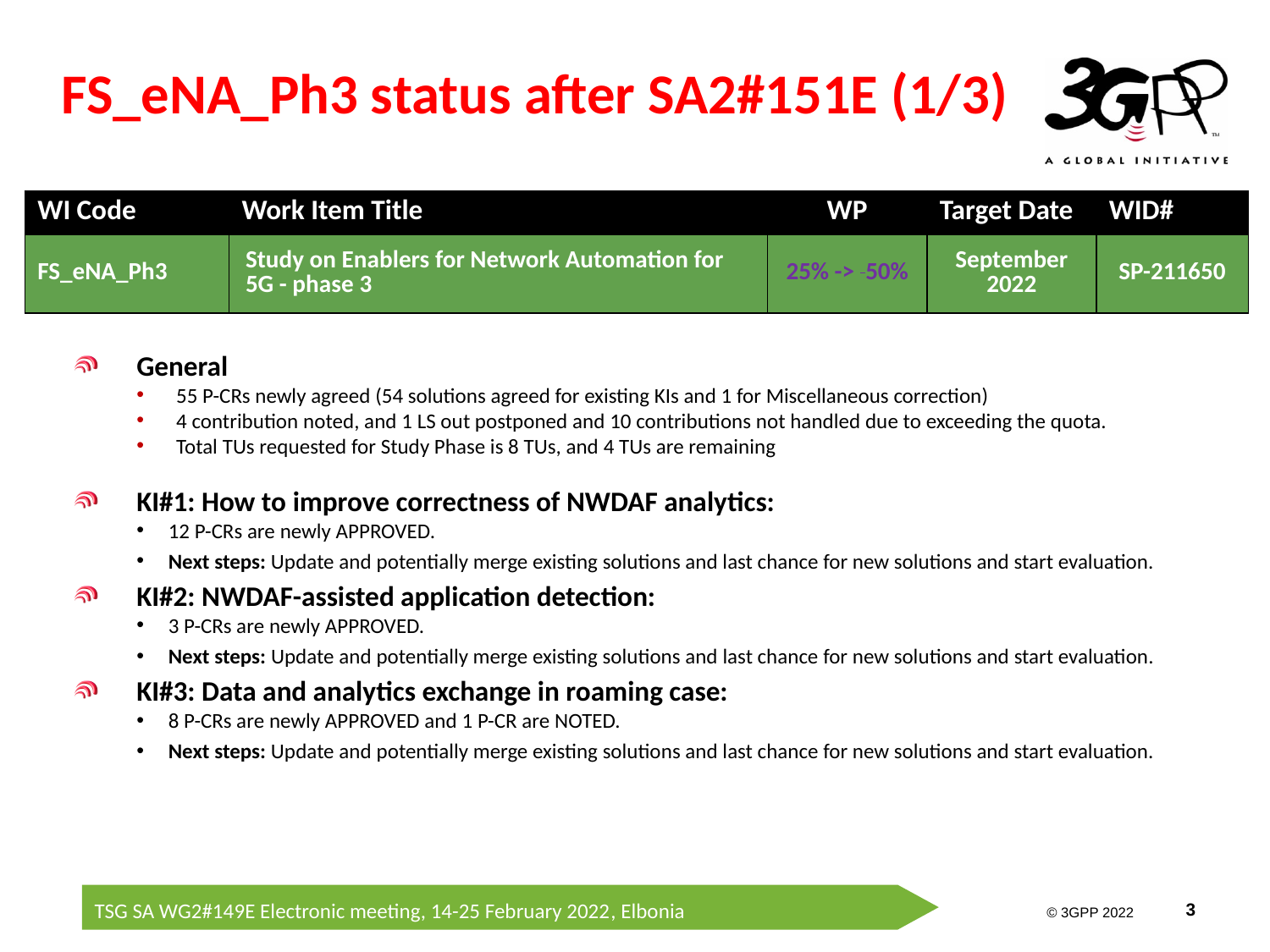

# FS_eNA_Ph3 status after SA2#151E (1/3)
| WI Code | Work Item Title | WP | Target Date | WID# |
| --- | --- | --- | --- | --- |
| FS\_eNA\_Ph3 | Study on Enablers for Network Automation for 5G - phase 3 | 25% -> 50% | September 2022 | SP-211650 |
General
55 P-CRs newly agreed (54 solutions agreed for existing KIs and 1 for Miscellaneous correction)
4 contribution noted, and 1 LS out postponed and 10 contributions not handled due to exceeding the quota.
Total TUs requested for Study Phase is 8 TUs, and 4 TUs are remaining

KI#1: How to improve correctness of NWDAF analytics:
12 P-CRs are newly APPROVED.
Next steps: Update and potentially merge existing solutions and last chance for new solutions and start evaluation.
KI#2: NWDAF-assisted application detection:
3 P-CRs are newly APPROVED.
Next steps: Update and potentially merge existing solutions and last chance for new solutions and start evaluation.
KI#3: Data and analytics exchange in roaming case:
8 P-CRs are newly APPROVED and 1 P-CR are NOTED.
Next steps: Update and potentially merge existing solutions and last chance for new solutions and start evaluation.